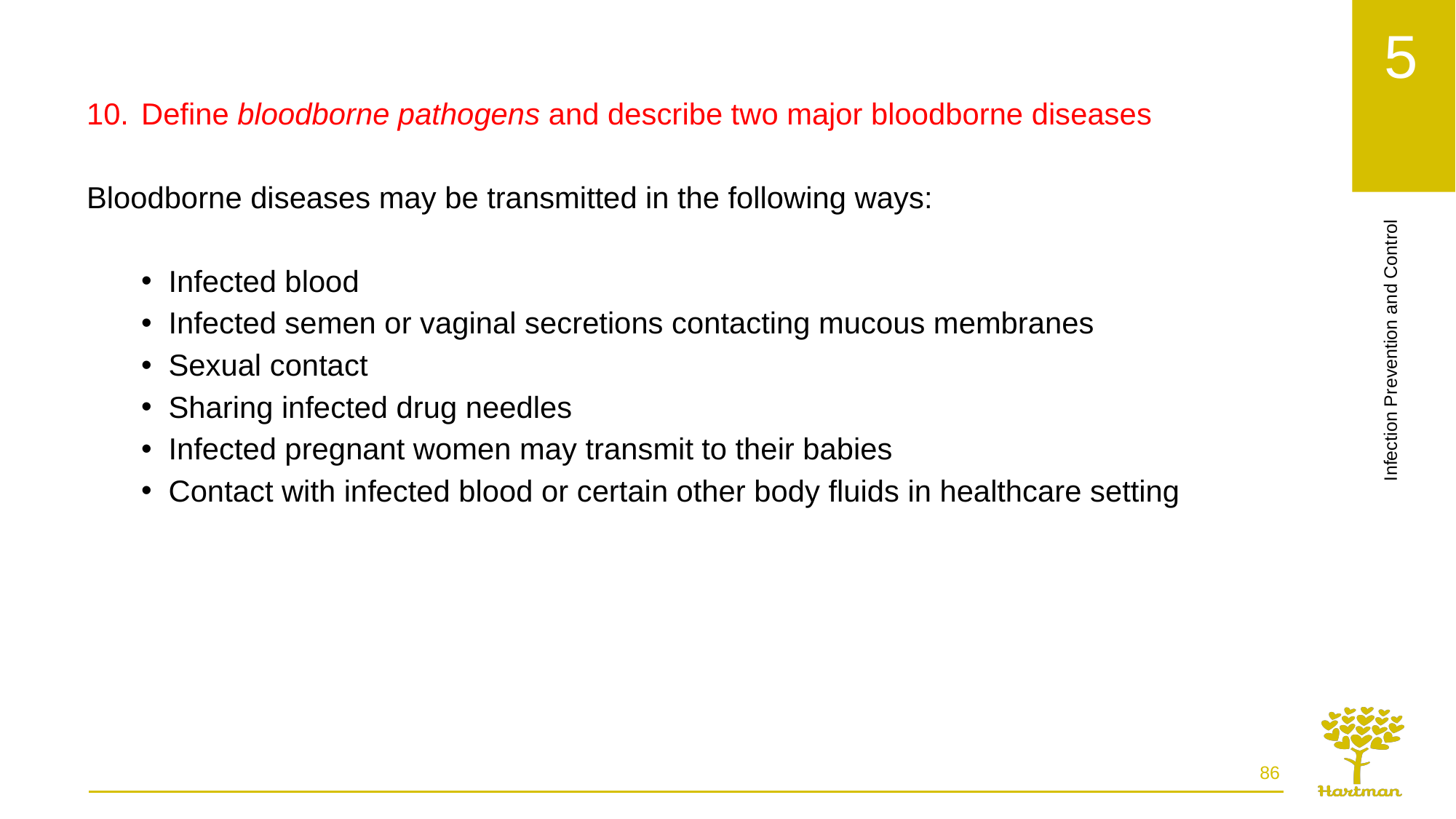

Define bloodborne pathogens and describe two major bloodborne diseases

Bloodborne diseases may be transmitted in the following ways:

Infected blood
Infected semen or vaginal secretions contacting mucous membranes
Sexual contact
Sharing infected drug needles
Infected pregnant women may transmit to their babies
Contact with infected blood or certain other body fluids in healthcare setting

86